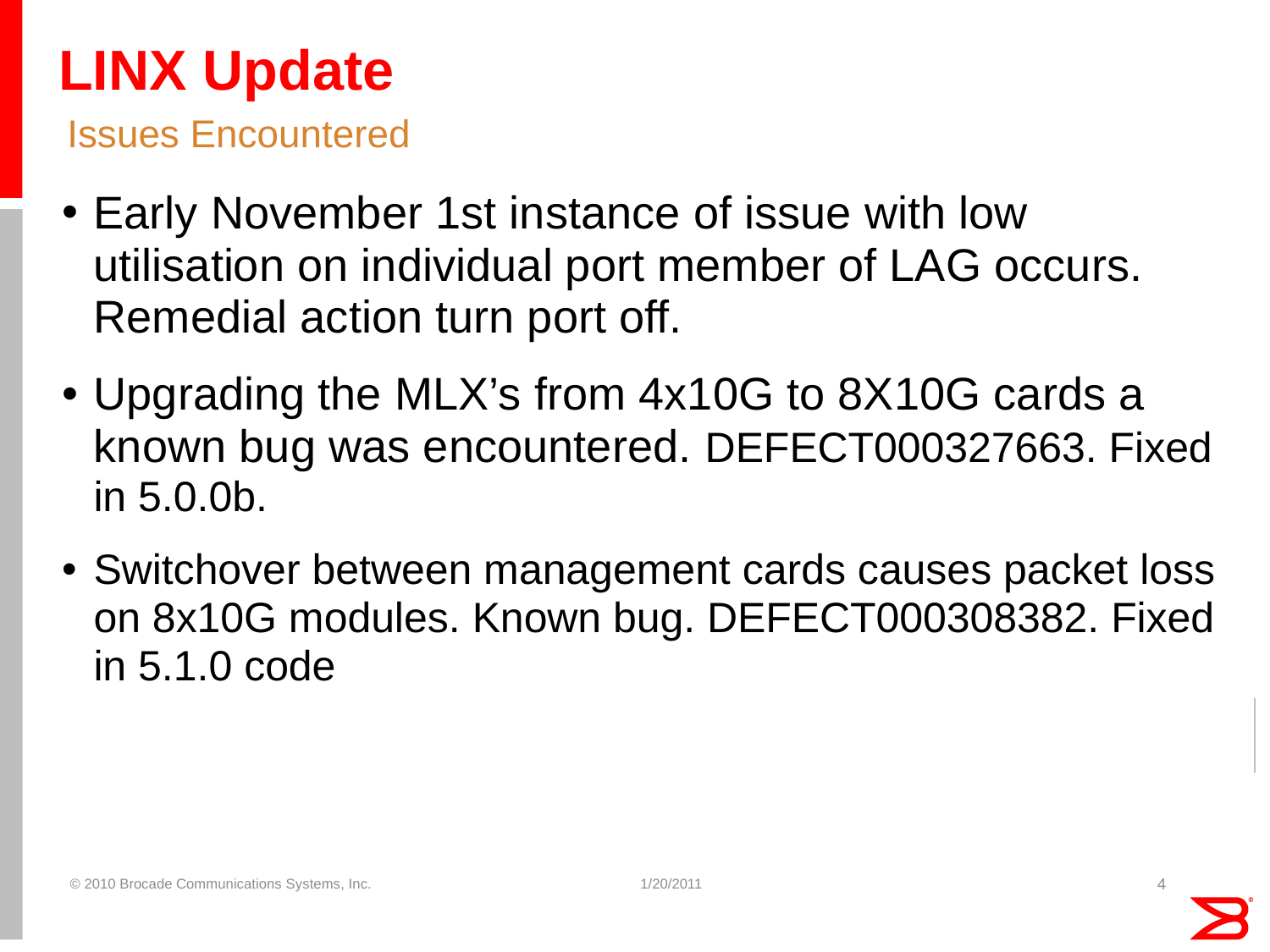

# LINX Update
Issues Encountered
Early November 1st instance of issue with low utilisation on individual port member of LAG occurs. Remedial action turn port off.
Upgrading the MLX’s from 4x10G to 8X10G cards a known bug was encountered. DEFECT000327663. Fixed in 5.0.0b.
Switchover between management cards causes packet loss on 8x10G modules. Known bug. DEFECT000308382. Fixed in 5.1.0 code

© 2010 Brocade Communications Systems, Inc.
1/20/2011
4